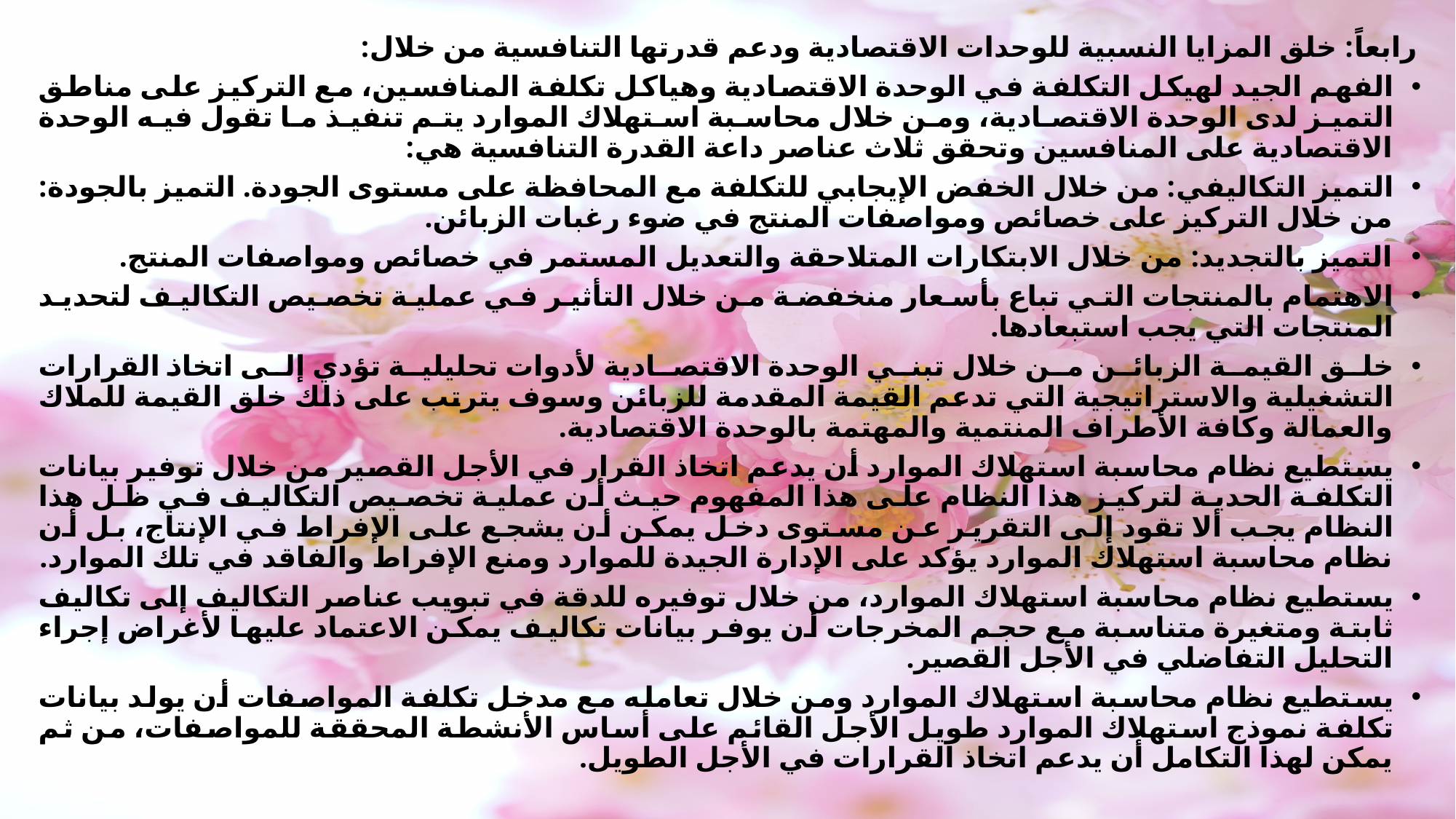

رابعاً: خلق المزايا النسبية للوحدات الاقتصادية ودعم قدرتها التنافسية من خلال:
الفهم الجيد لهيكل التكلفة في الوحدة الاقتصادية وهياكل تكلفة المنافسين، مع التركيز على مناطق التميز لدى الوحدة الاقتصادية، ومن خلال محاسبة استهلاك الموارد يتم تنفيذ ما تقول فيه الوحدة الاقتصادية على المنافسين وتحقق ثلاث عناصر داعة القدرة التنافسية هي:
التميز التكاليفي: من خلال الخفض الإيجابي للتكلفة مع المحافظة على مستوى الجودة. التميز بالجودة: من خلال التركيز على خصائص ومواصفات المنتج في ضوء رغبات الزبائن.
التميز بالتجديد: من خلال الابتكارات المتلاحقة والتعديل المستمر في خصائص ومواصفات المنتج.
الاهتمام بالمنتجات التي تباع بأسعار منخفضة من خلال التأثير في عملية تخصيص التكاليف لتحديد المنتجات التي يجب استبعادها.
خلق القيمة الزبائن من خلال تبني الوحدة الاقتصادية لأدوات تحليلية تؤدي إلى اتخاذ القرارات التشغيلية والاستراتيجية التي تدعم القيمة المقدمة للزبائن وسوف يترتب على ذلك خلق القيمة للملاك والعمالة وكافة الأطراف المنتمية والمهتمة بالوحدة الاقتصادية.
يستطيع نظام محاسبة استهلاك الموارد أن يدعم اتخاذ القرار في الأجل القصير من خلال توفير بيانات التكلفة الحدية لتركيز هذا النظام على هذا المفهوم حيث أن عملية تخصيص التكاليف في ظل هذا النظام يجب ألا تقود إلى التقرير عن مستوى دخل يمكن أن يشجع على الإفراط في الإنتاج، بل أن نظام محاسبة استهلاك الموارد يؤكد على الإدارة الجيدة للموارد ومنع الإفراط والفاقد في تلك الموارد.
يستطيع نظام محاسبة استهلاك الموارد، من خلال توفيره للدقة في تبويب عناصر التكاليف إلى تكاليف ثابتة ومتغيرة متناسبة مع حجم المخرجات أن يوفر بيانات تكاليف يمكن الاعتماد عليها لأغراض إجراء التحليل التفاضلي في الأجل القصير.
يستطيع نظام محاسبة استهلاك الموارد ومن خلال تعامله مع مدخل تكلفة المواصفات أن يولد بيانات تكلفة نموذج استهلاك الموارد طويل الأجل القائم على أساس الأنشطة المحققة للمواصفات، من ثم يمكن لهذا التكامل أن يدعم اتخاذ القرارات في الأجل الطويل.